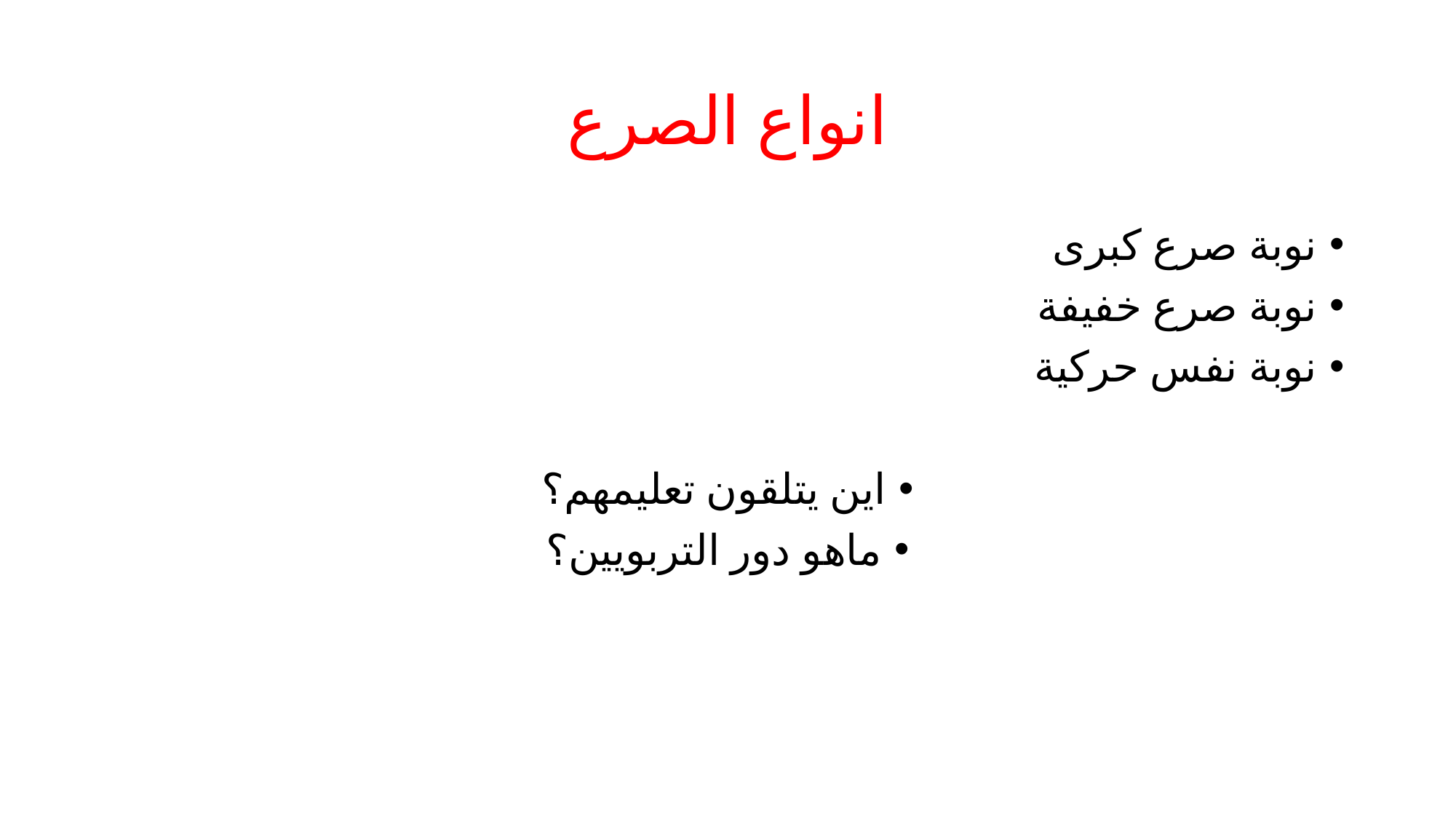

# انواع الصرع
نوبة صرع كبرى
نوبة صرع خفيفة
نوبة نفس حركية

اين يتلقون تعليمهم؟
ماهو دور التربويين؟